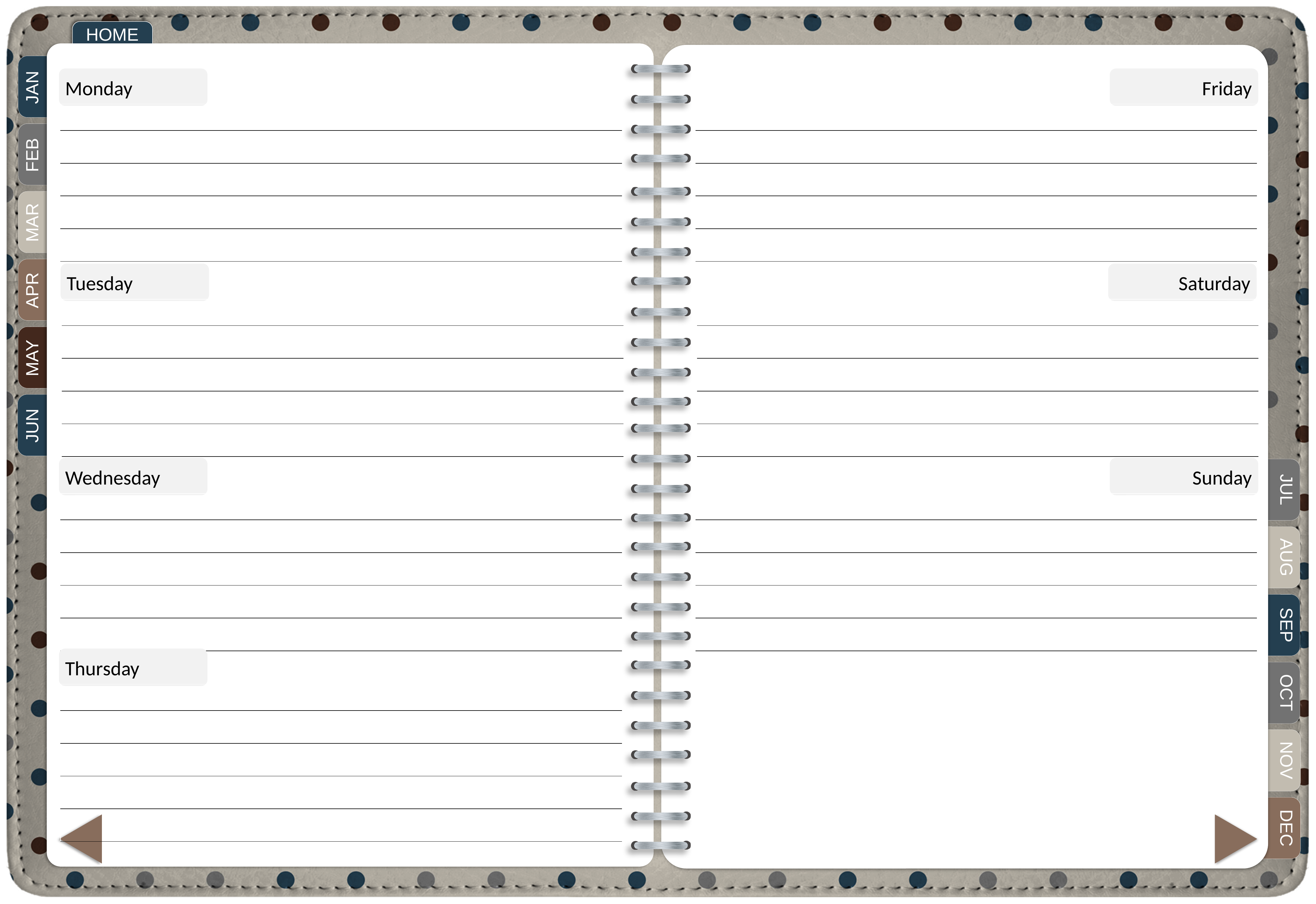

Monday
Friday
|  |
| --- |
|  |
|  |
|  |
|  |
|  |
| --- |
|  |
|  |
|  |
|  |
Tuesday
Saturday
|  |
| --- |
|  |
|  |
|  |
|  |
|  |
| --- |
|  |
|  |
|  |
|  |
Wednesday
Sunday
|  |
| --- |
|  |
|  |
|  |
|  |
|  |
| --- |
|  |
|  |
|  |
|  |
Thursday
|  |
| --- |
|  |
|  |
|  |
|  |